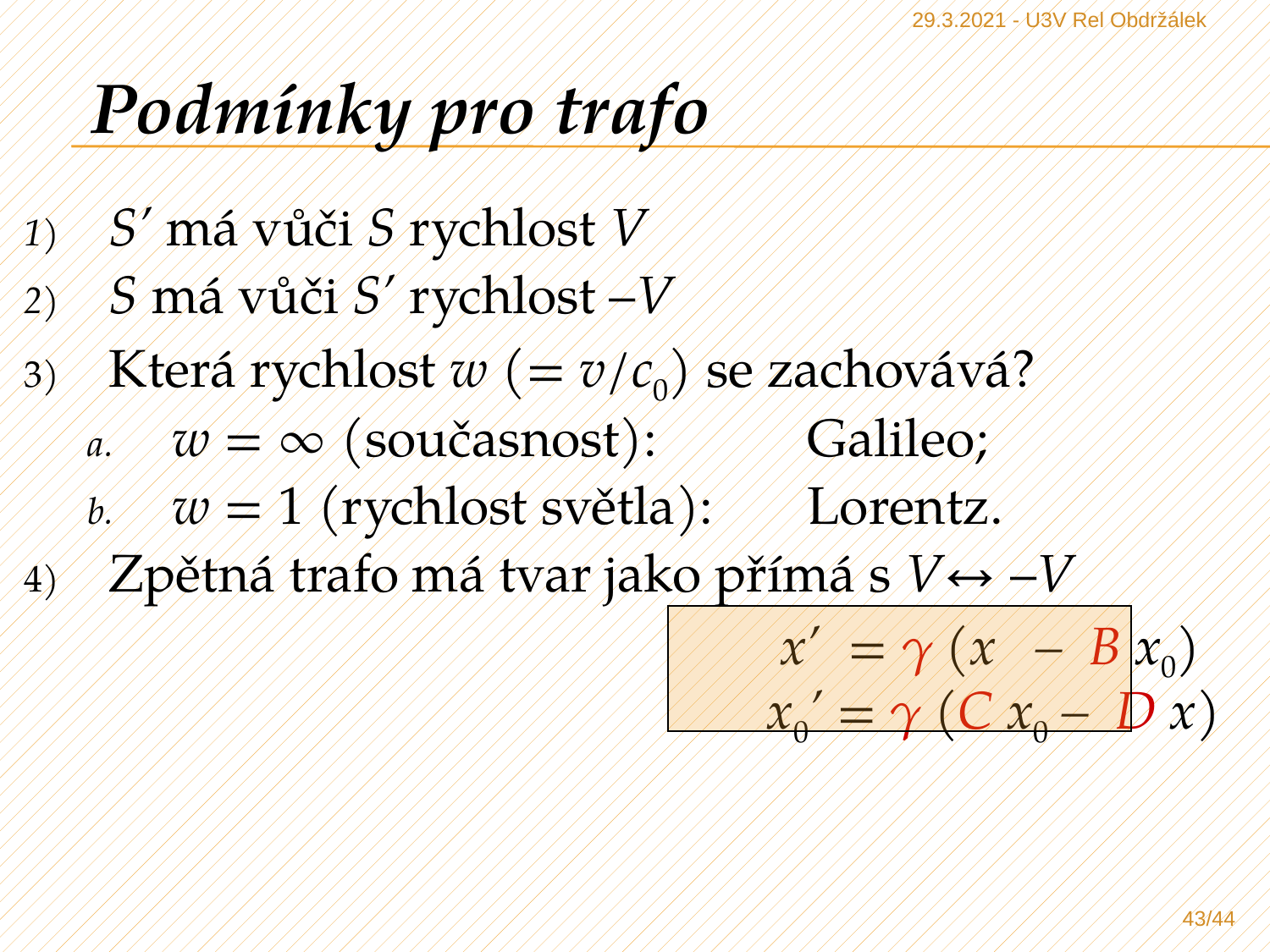

29.3.2021 - U3V Rel Obdržálek

Podmínky pro trafo
S’ má vůči S rychlost V
S má vůči S’ rychlost –V
Která rychlost w (= v/c0) se zachovává?
w = ∞ (současnost): 		Galileo;
w = 1 (rychlost světla):	Lorentz.
Zpětná trafo má tvar jako přímá s V↔ –V

						 x’  = γ (x   –  B x0)
					x0’ = γ (C x0 –  D x)
43/44